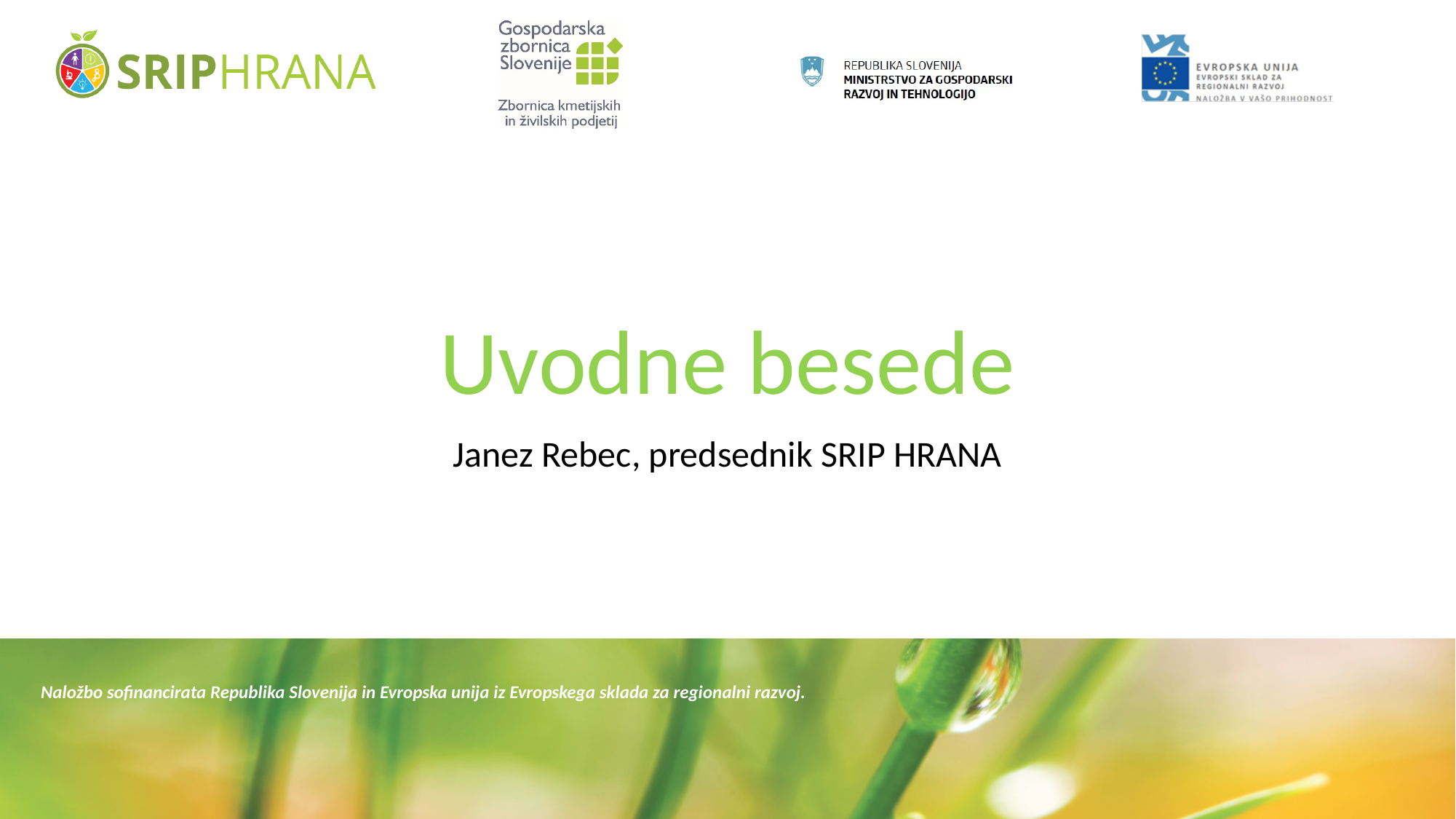

# Uvodne besede
Janez Rebec, predsednik SRIP HRANA
Naložbo sofinancirata Republika Slovenija in Evropska unija iz Evropskega sklada za regionalni razvoj.